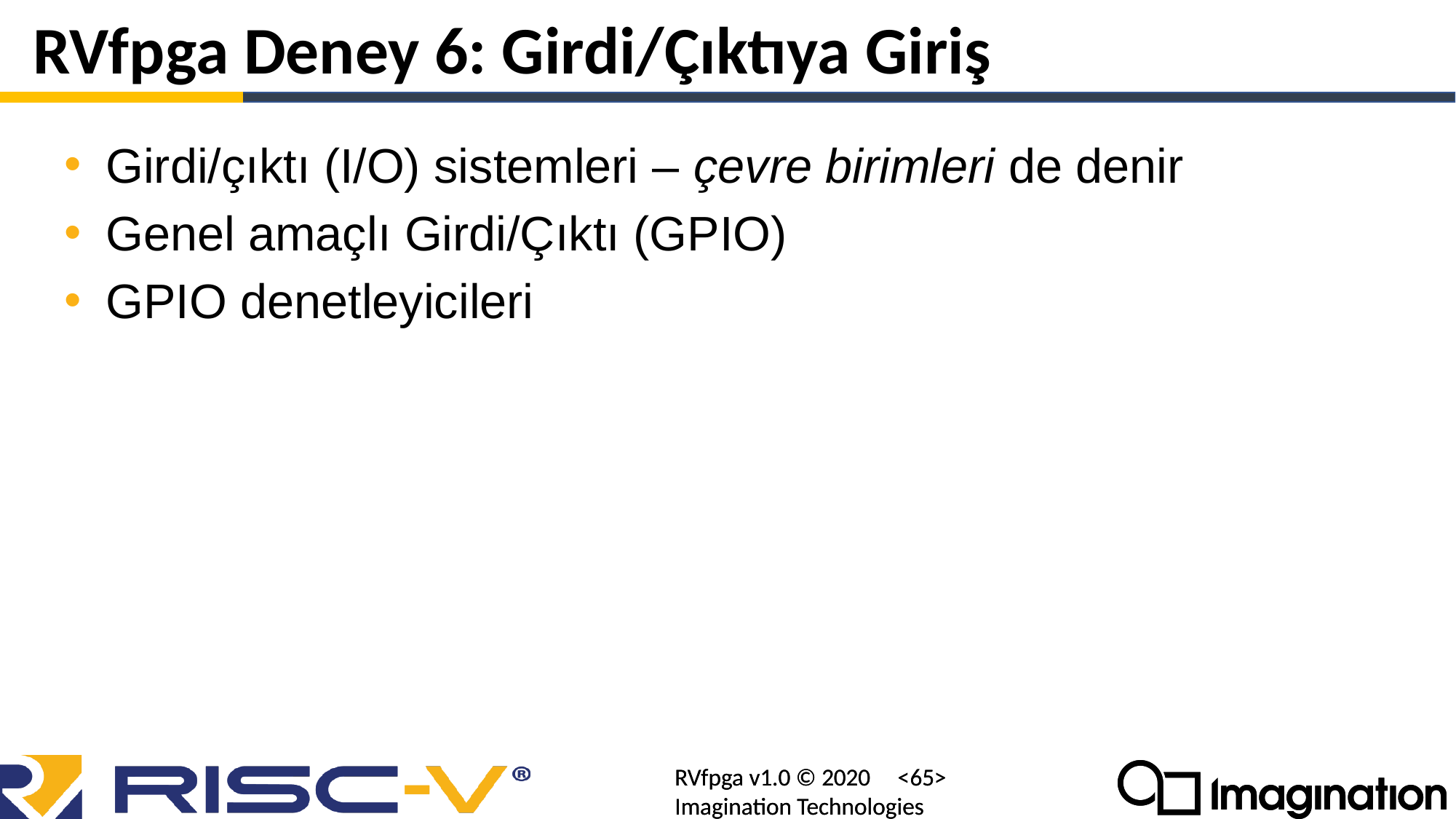

# RVfpga Deney 6: Girdi/Çıktıya Giriş
Girdi/çıktı (I/O) sistemleri – çevre birimleri de denir
Genel amaçlı Girdi/Çıktı (GPIO)
GPIO denetleyicileri